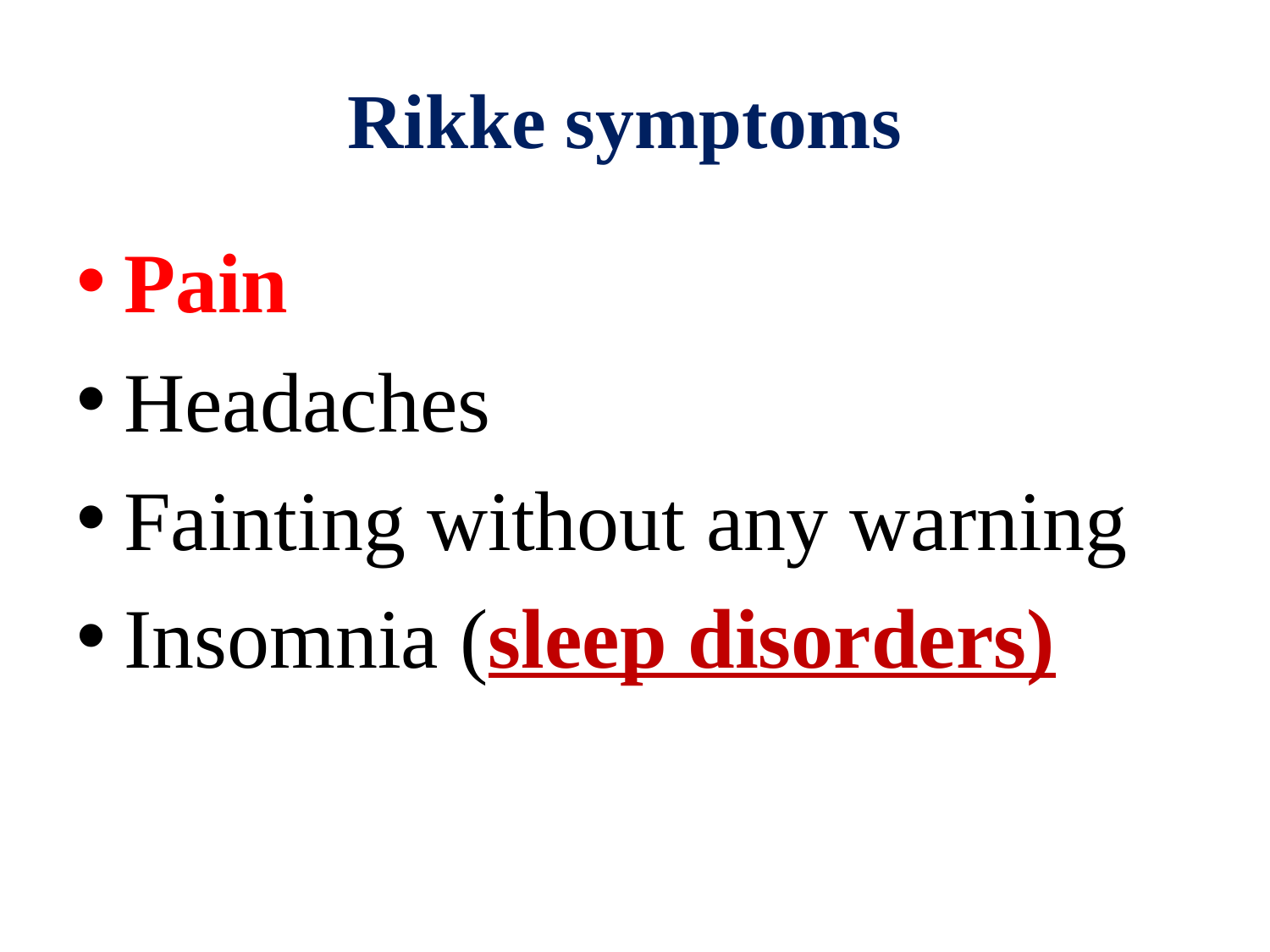

# Rikke symptoms
Pain
Headaches
Fainting without any warning
Insomnia (sleep disorders)